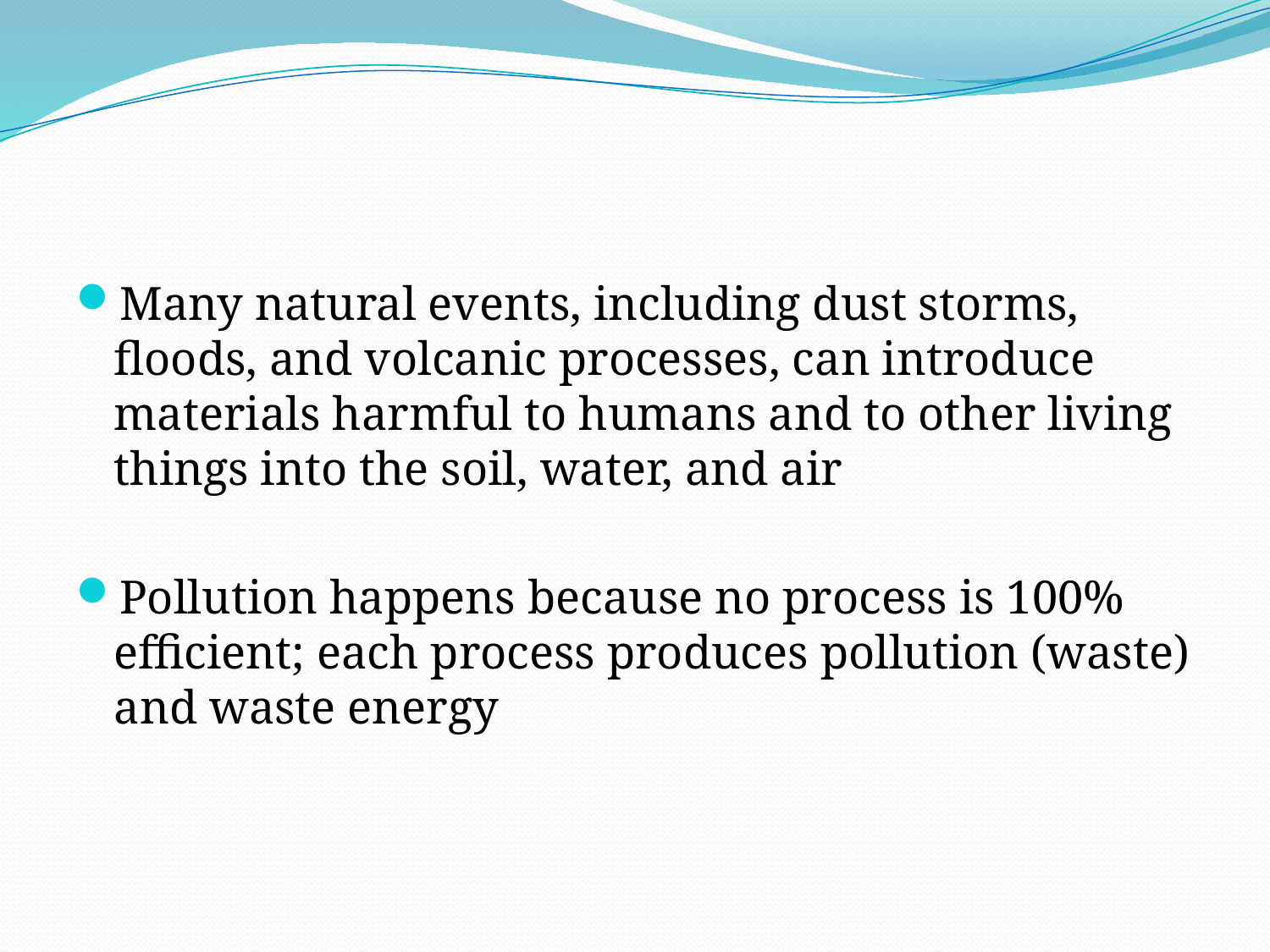

#
Many natural events, including dust storms, floods, and volcanic processes, can introduce materials harmful to humans and to other living things into the soil, water, and air

Pollution happens because no process is 100% efficient; each process produces pollution (waste) and waste energy